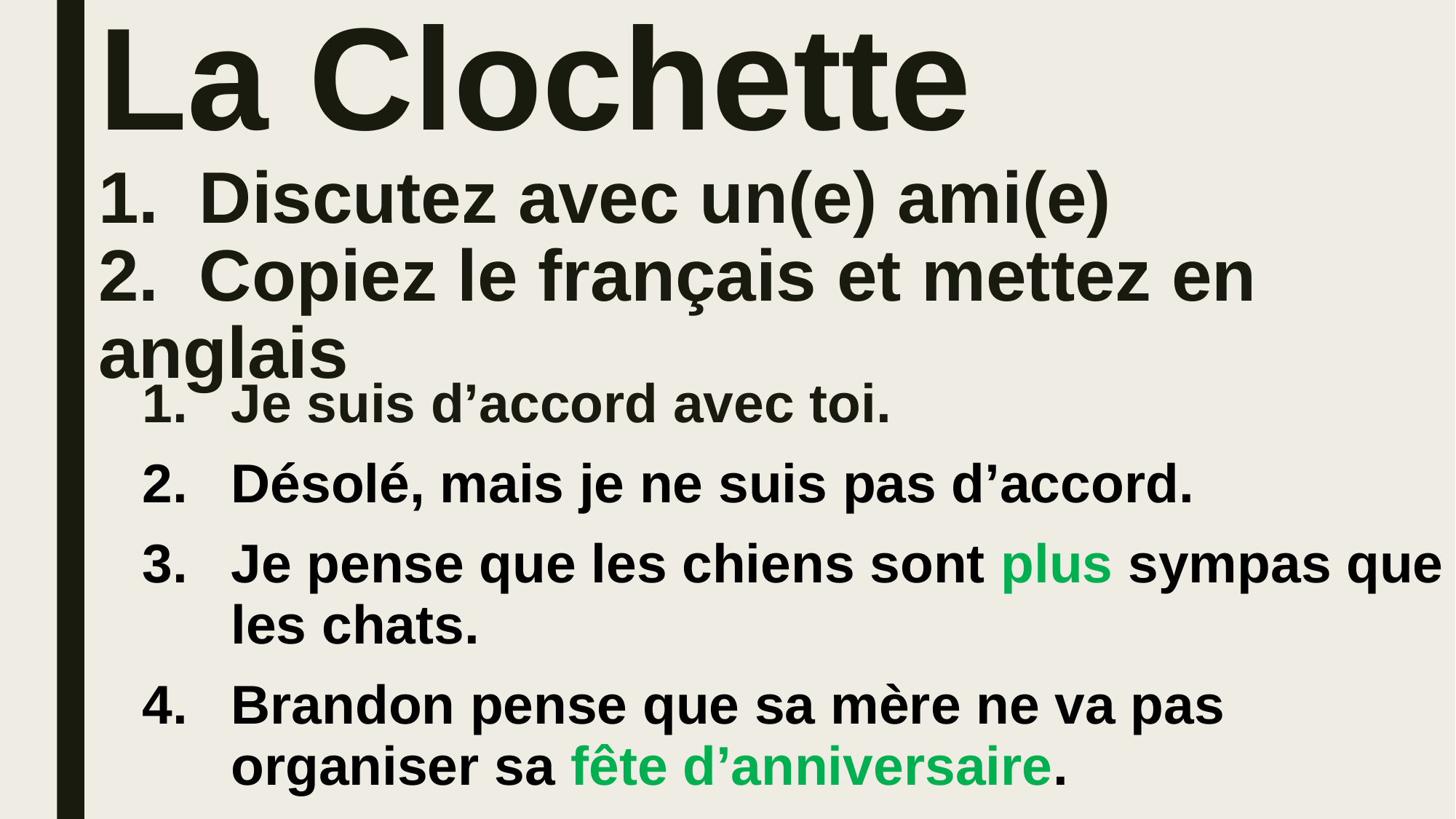

# La Clochette 1.  Discutez avec un(e) ami(e) 2.  Copiez le français et mettez en anglais
Je suis d’accord avec toi.
Désolé, mais je ne suis pas d’accord.
Je pense que les chiens sont plus sympas que les chats.
Brandon pense que sa mère ne va pas organiser sa fête d’anniversaire.